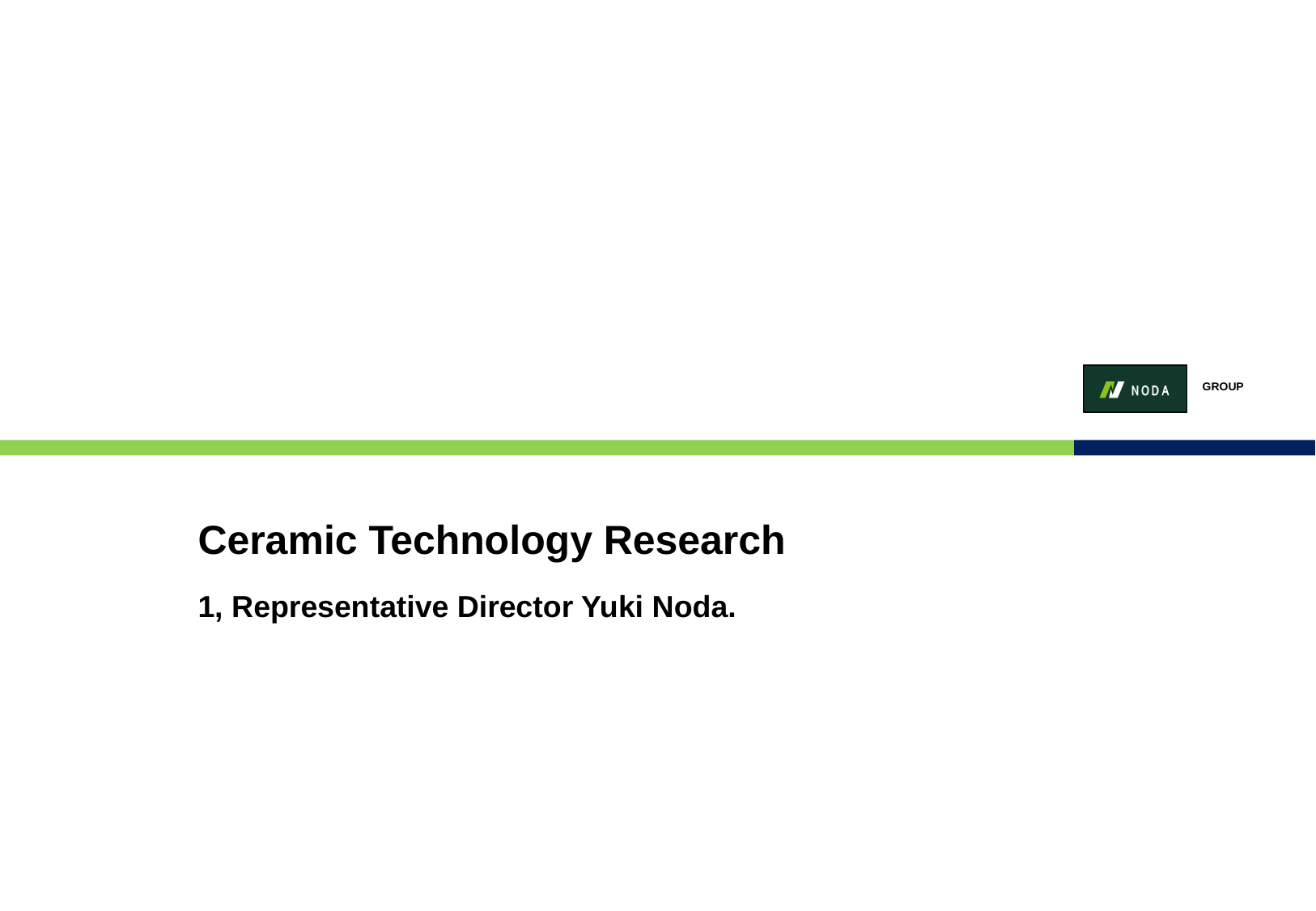

Ceramic Technology Research
# 1, Representative Director Yuki Noda.